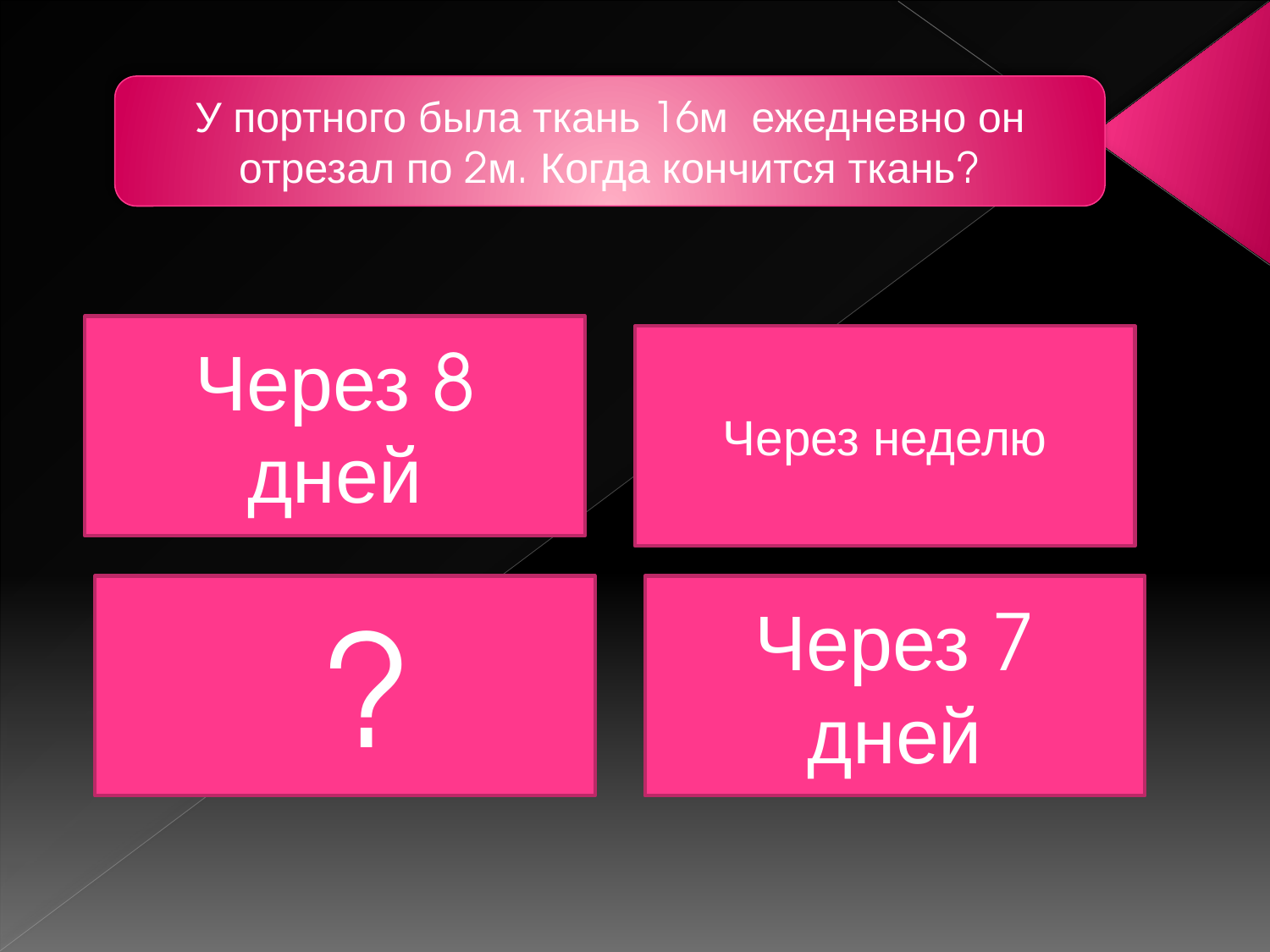

У портного была ткань 16м  ежедневно он отрезал по 2м. Когда кончится ткань?
Через 8 дней
Через неделю
 ?
Через 7 дней